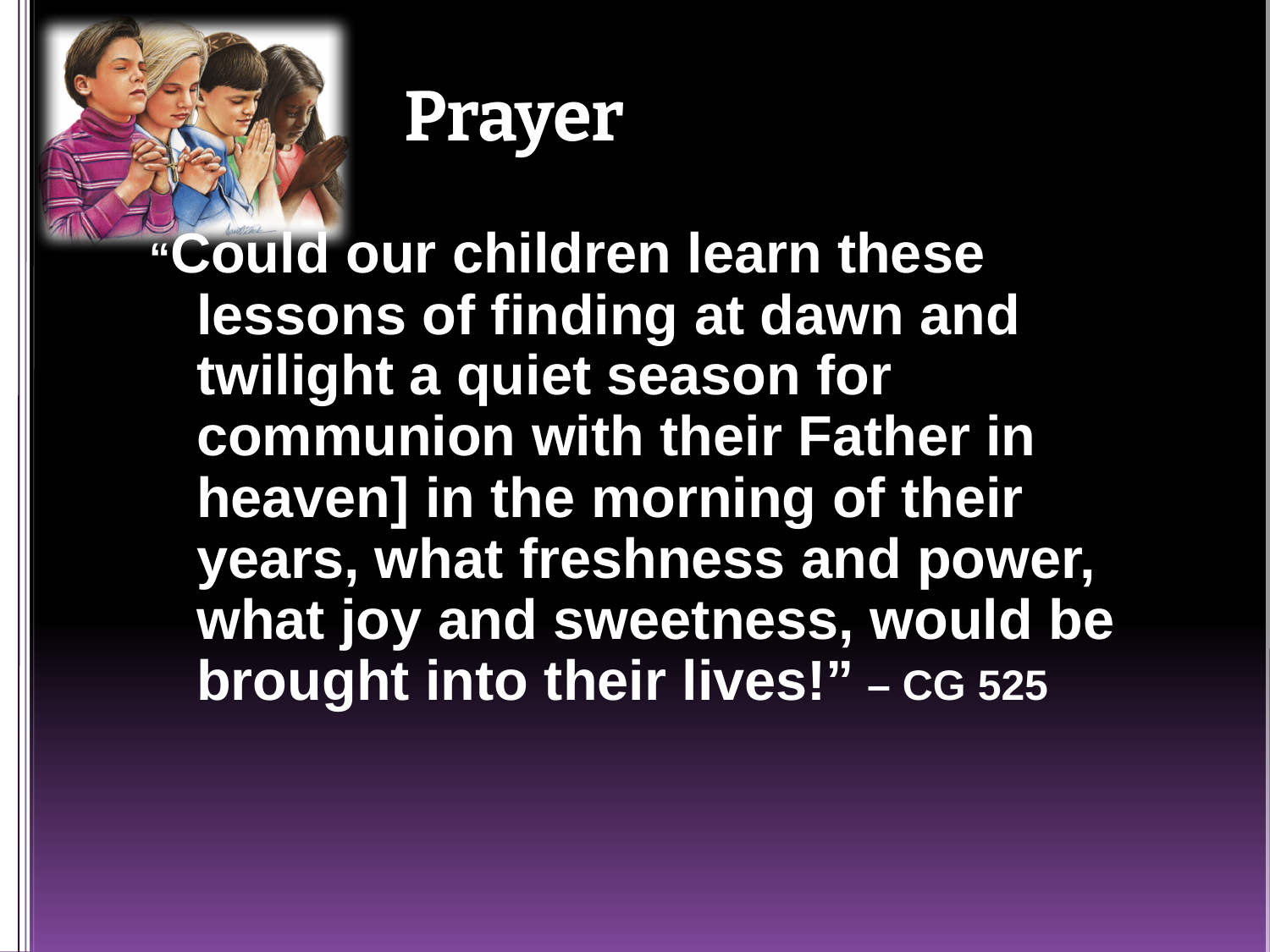

# Prayer
“Could our children learn these lessons of finding at dawn and twilight a quiet season for communion with their Father in heaven] in the morning of their years, what freshness and power, what joy and sweetness, would be brought into their lives!” – CG 525